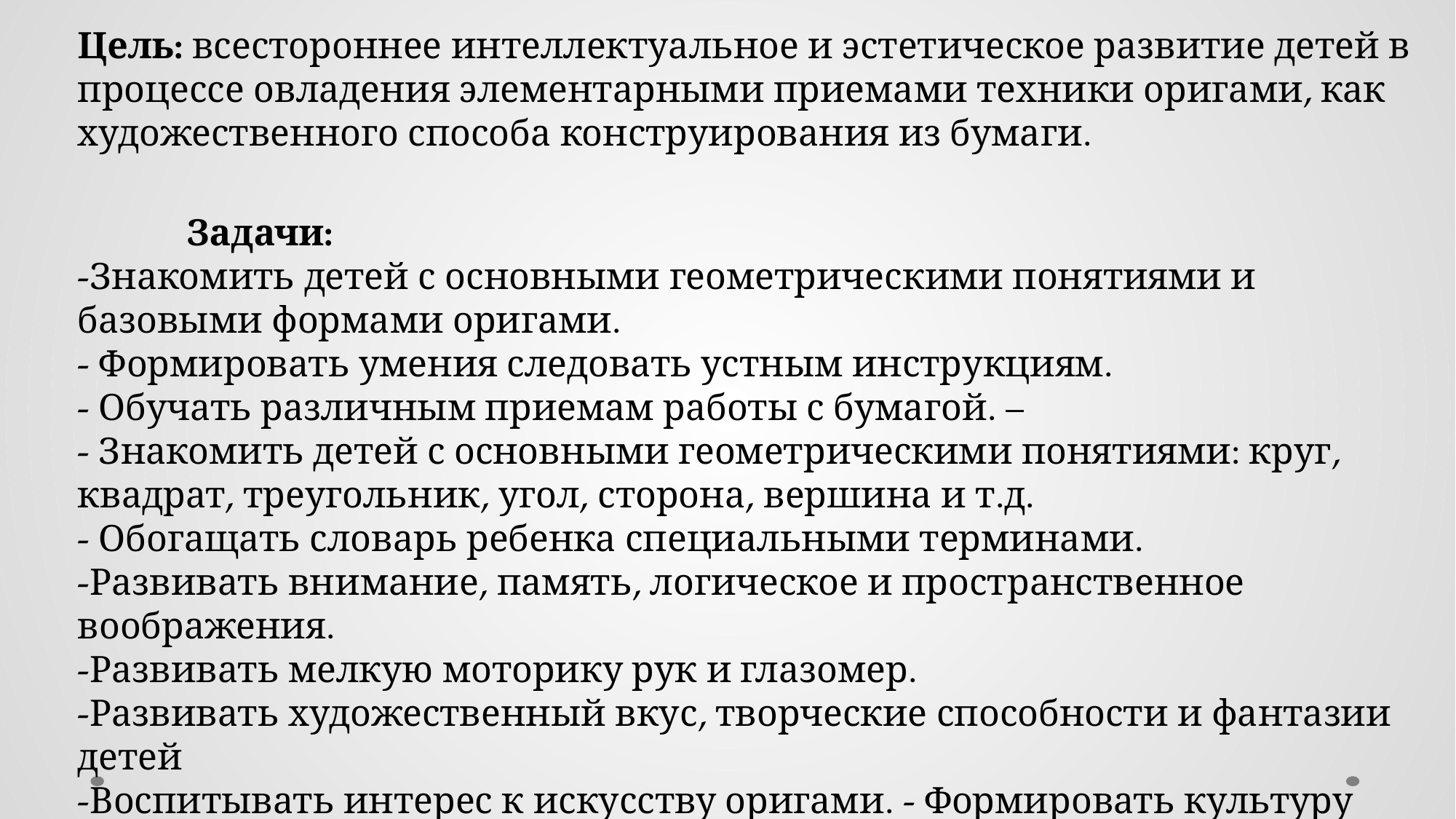

Цель: всестороннее интеллектуальное и эстетическое развитие детей в процессе овладения элементарными приемами техники оригами, как художественного способа конструирования из бумаги.
	Задачи:
-Знакомить детей с основными геометрическими понятиями и базовыми формами оригами.
- Формировать умения следовать устным инструкциям.
- Обучать различным приемам работы с бумагой. –
- Знакомить детей с основными геометрическими понятиями: круг, квадрат, треугольник, угол, сторона, вершина и т.д.
- Обогащать словарь ребенка специальными терминами.
-Развивать внимание, память, логическое и пространственное воображения.
-Развивать мелкую моторику рук и глазомер.
-Развивать художественный вкус, творческие способности и фантазии детей
-Воспитывать интерес к искусству оригами. - Формировать культуру труда и совершенствовать трудовые навыки.